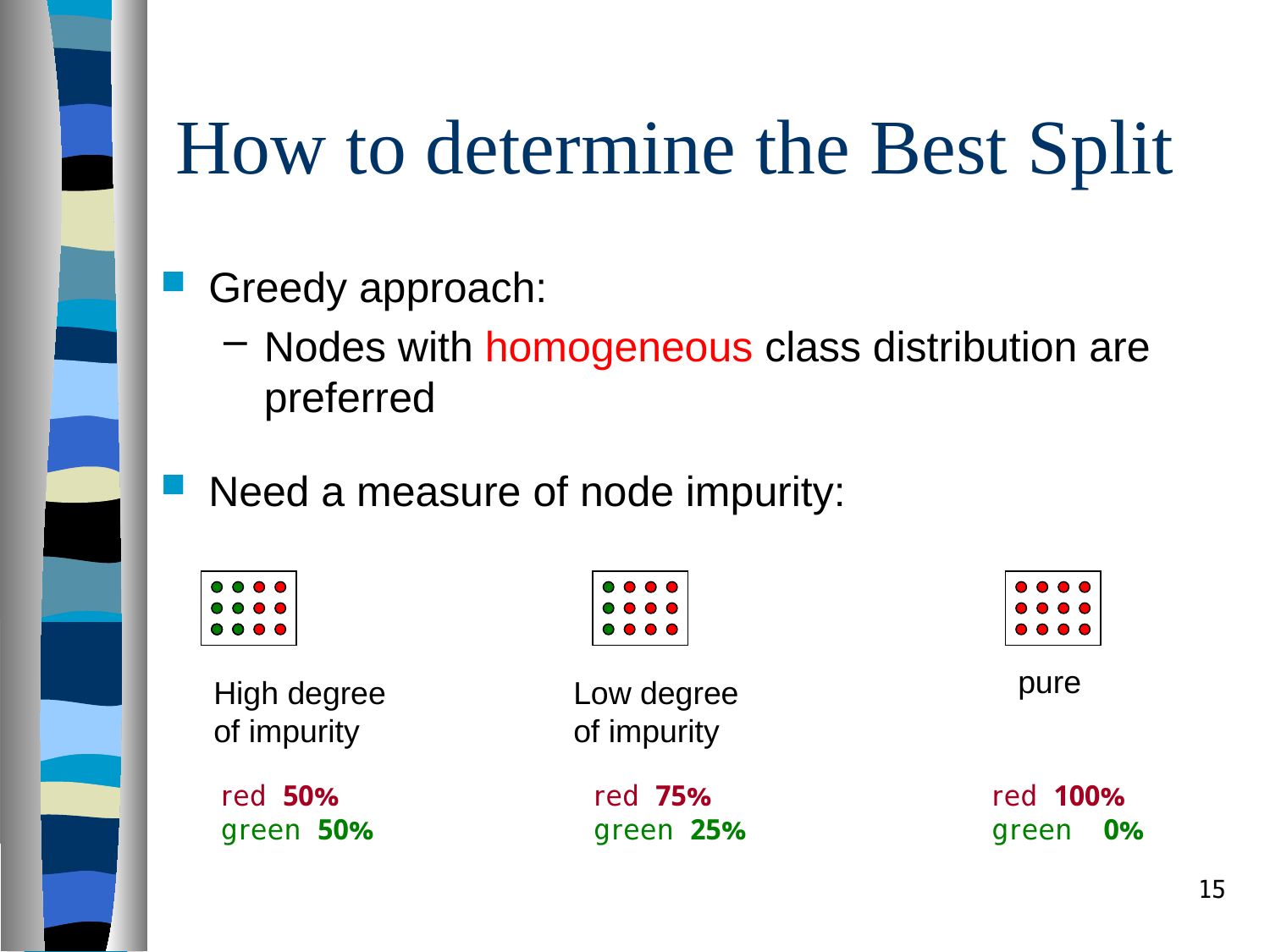

# How to determine the Best Split
Greedy approach:
Nodes with homogeneous class distribution are preferred

Need a measure of node impurity:

pure
High degree
of impurity
Low degree
of impurity
50%  red
50%  green
75%  red
25%  green
100%  red
0%    green
15